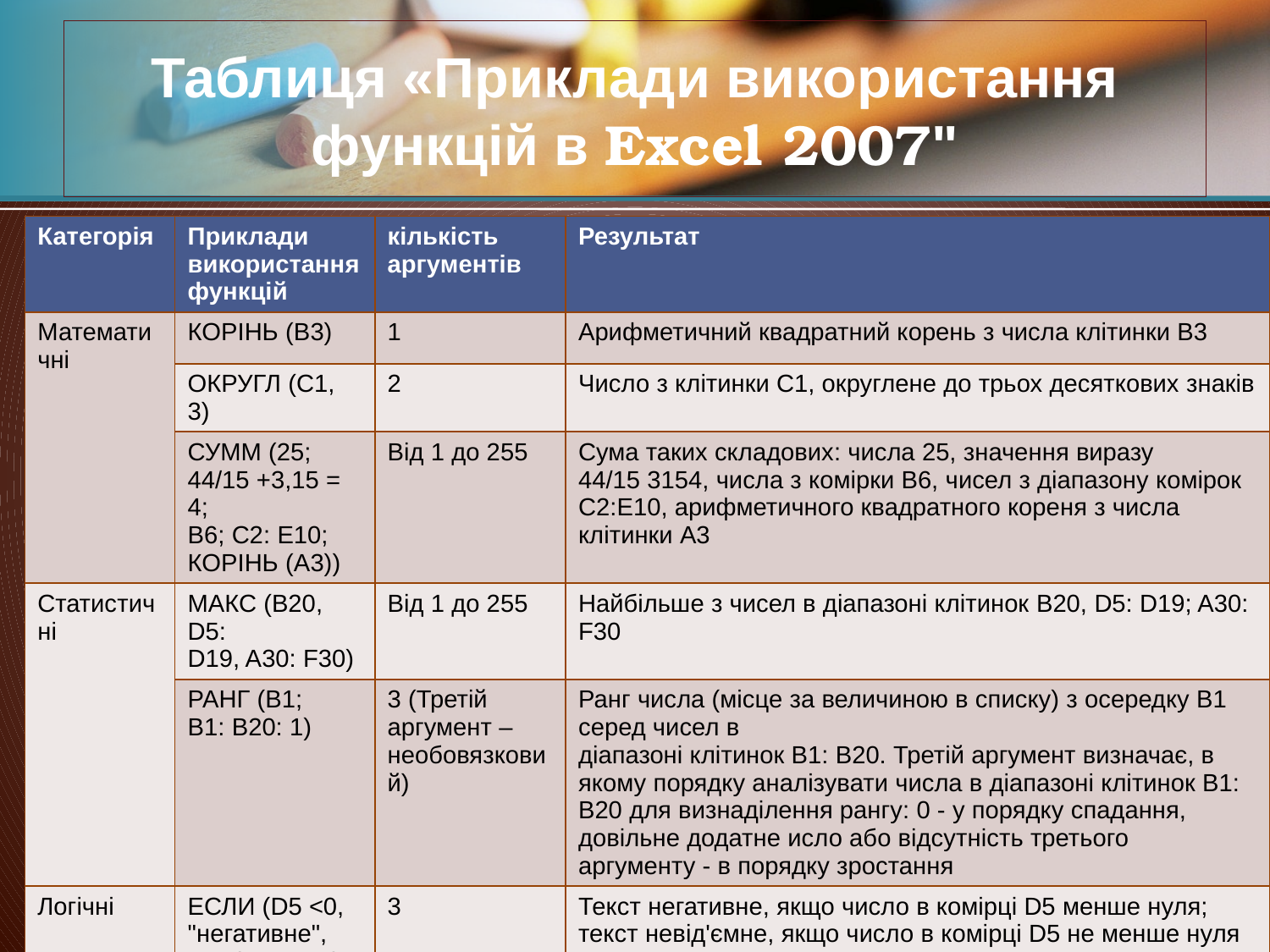

# Таблиця «Приклади використання функцій в Excel 2007"
| Категорія | Приклади використання функцій | кількість аргументів | Результат |
| --- | --- | --- | --- |
| Математичні | КОРІНЬ (B3) | 1 | Арифметичний квадратний корень з числа клітинки B3 |
|  | ОКРУГЛ (C1, 3) | 2 | Число з клітинки C1, округлене до трьох десяткових знаків |
|  | СУММ (25; 44/15 +3,15 = 4; В6; С2: Е10; КОРІНЬ (А3)) | Від 1 до 255 | Сума таких складових: числа 25, значення виразу 44/15 3154, числа з комірки В6, чисел з діапазону комірок С2:Е10, арифметичного квадратного кореня з числа клітинки А3 |
| Статистичні | МАКС (B20, D5: D19, A30: F30) | Від 1 до 255 | Найбільше з чисел в діапазоні клітинок B20, D5: D19; A30: F30 |
|  | РАНГ (В1; В1: В20: 1) | 3 (Третій аргумент – необовязковий) | Ранг числа (місце за величиною в списку) з осередку В1 серед чисел в діапазоні клітинок В1: В20. Третій аргумент визначає, в якому порядку аналізувати числа в діапазоні клітинок В1: В20 для визнаділення рангу: 0 - у порядку спадання, довільне додатне исло або відсутність третього аргументу - в порядку зростання |
| Логічні | ЕСЛИ (D5 <0, "негативне", "невід'ємне«) | 3 | Текст негативне, якщо число в комірці D5 менше нуля; текст невід'ємне, якщо число в комірці D5 не менше нуля |
26.02.2013
Презентації Кравчук Г.Т.
8